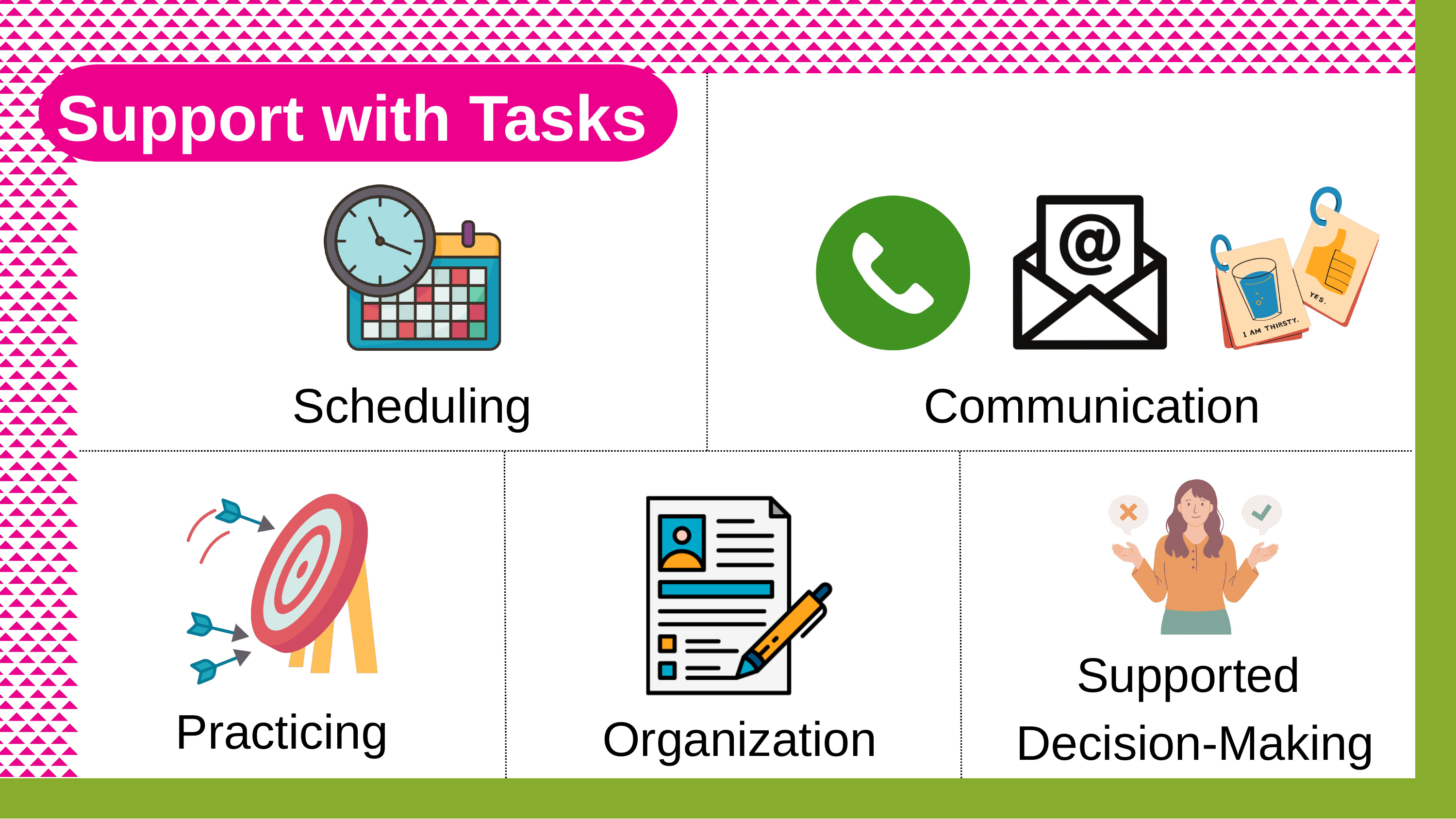

Support with Tasks

Scheduling
Communication

Supported
Decision-Making

Organization

Practicing